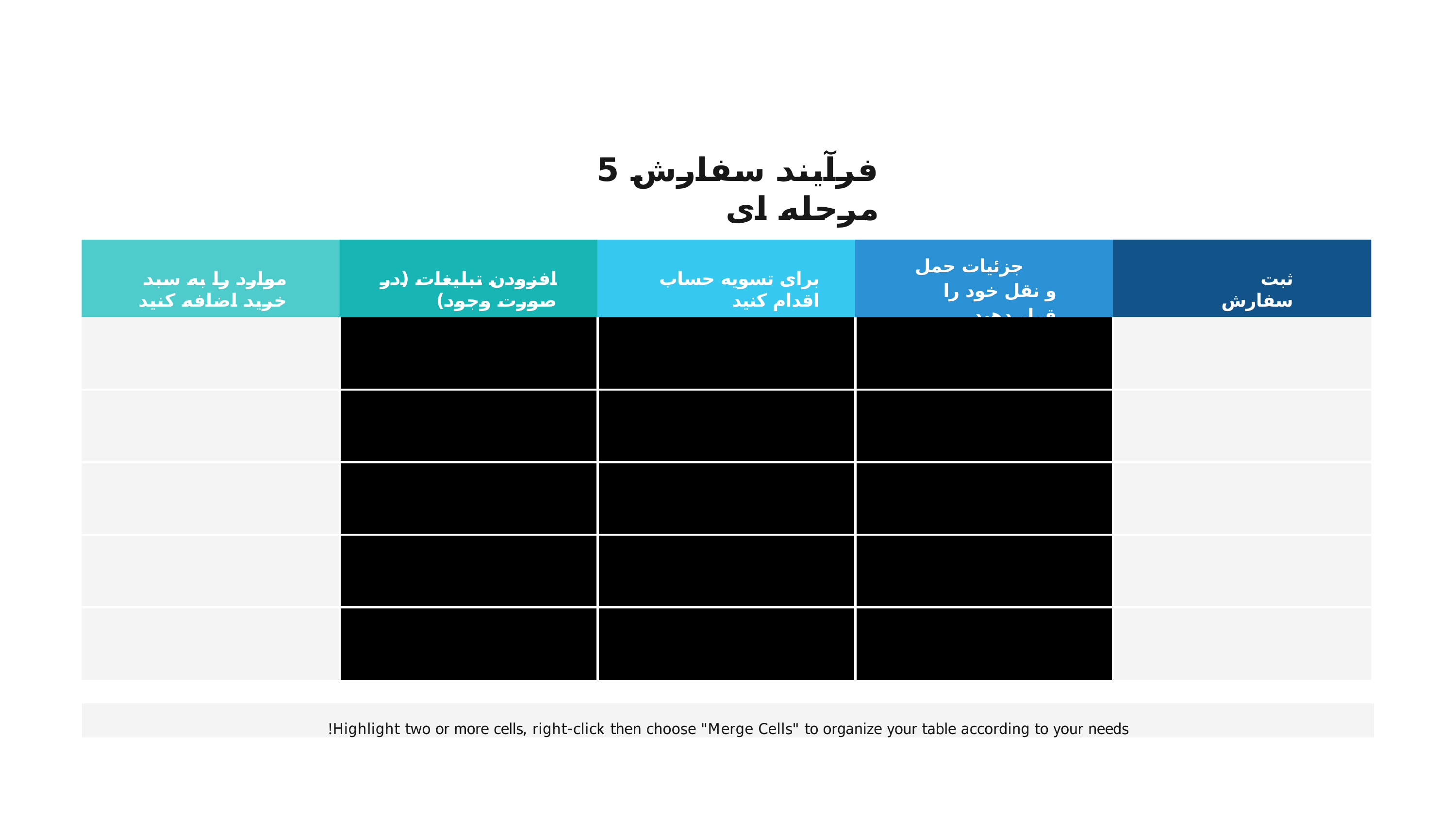

فرآیند سفارش 5 مرحله ای

جزئیات حمل و نقل خود را قرار دهید
موارد را به سبد خرید اضافه کنید
افزودن تبلیغات (در صورت وجود)
برای تسویه حساب اقدام کنید
ثبت سفارش

Highlight two or more cells, right-click then choose "Merge Cells" to organize your table according to your needs!